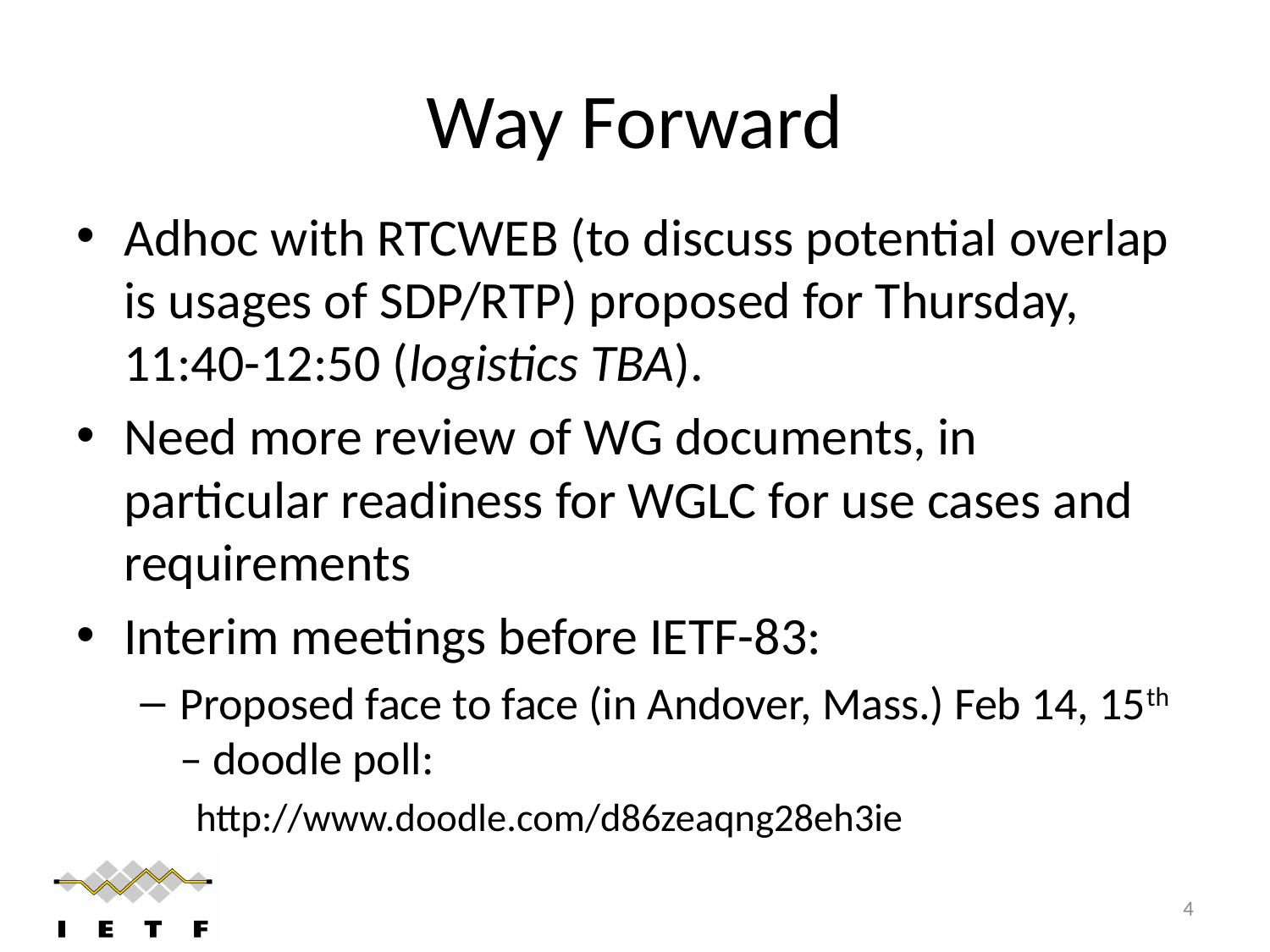

# Way Forward
Adhoc with RTCWEB (to discuss potential overlap is usages of SDP/RTP) proposed for Thursday, 11:40-12:50 (logistics TBA).
Need more review of WG documents, in particular readiness for WGLC for use cases and requirements
Interim meetings before IETF-83:
Proposed face to face (in Andover, Mass.) Feb 14, 15th – doodle poll:
http://www.doodle.com/d86zeaqng28eh3ie
4